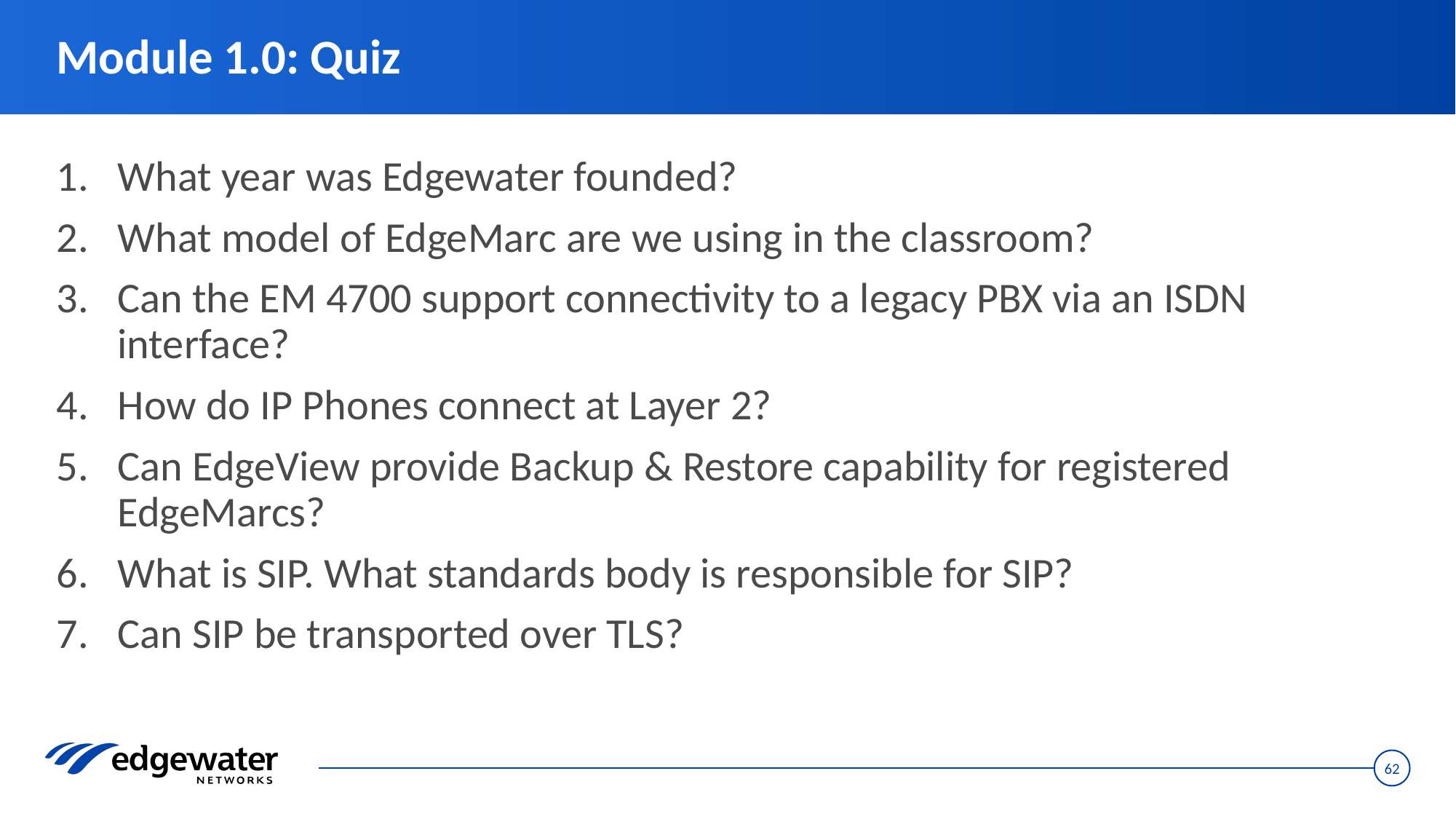

# Module 1.0: Quiz
What year was Edgewater founded?
What model of EdgeMarc are we using in the classroom?
Can the EM 4700 support connectivity to a legacy PBX via an ISDN interface?
How do IP Phones connect at Layer 2?
Can EdgeView provide Backup & Restore capability for registered EdgeMarcs?
What is SIP. What standards body is responsible for SIP?
Can SIP be transported over TLS?